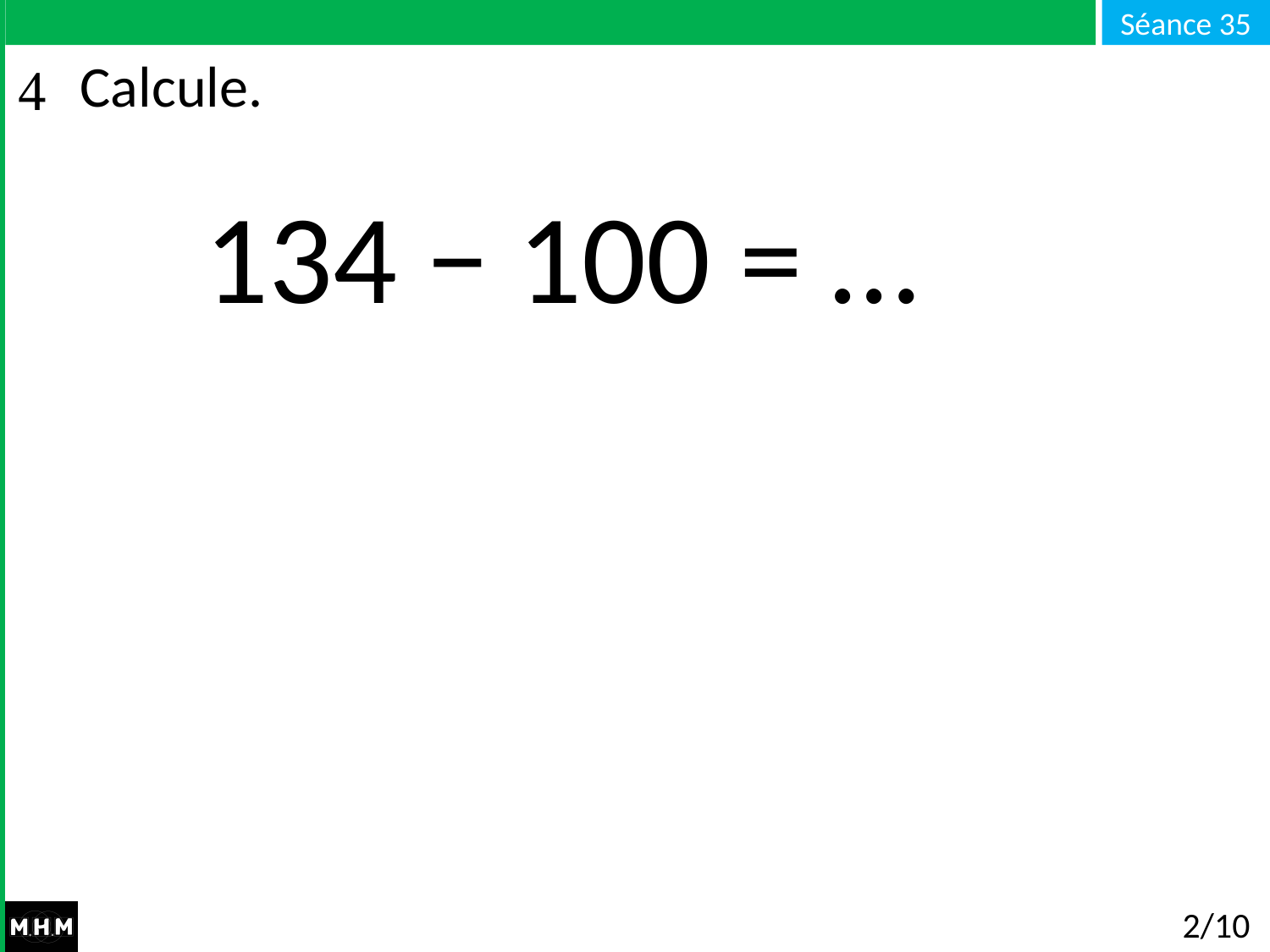

# Calcule.
134 − 100 = …
2/10